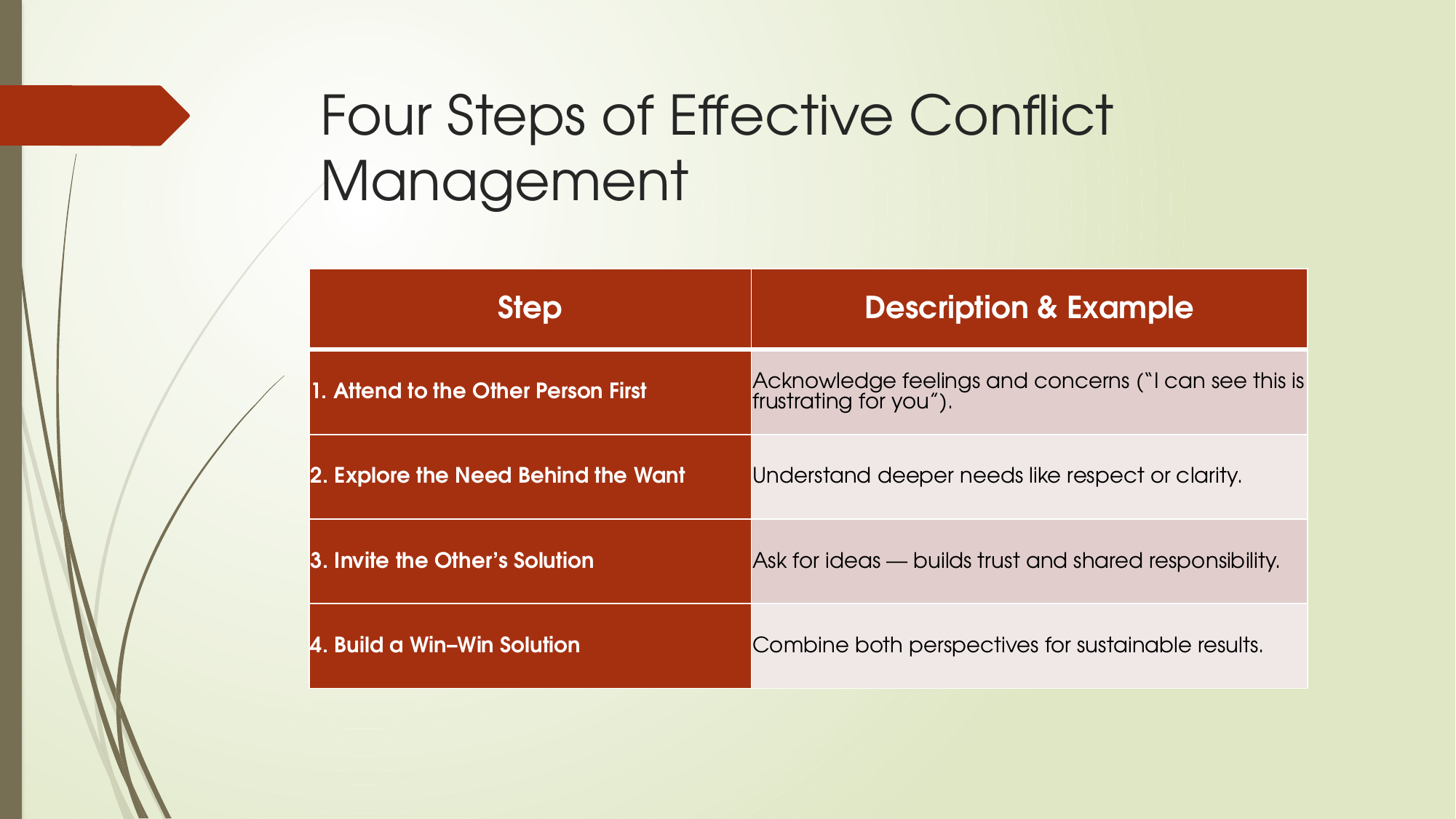

# Four Steps of Effective Conflict Management
| Step | Description & Example |
| --- | --- |
| 1. Attend to the Other Person First | Acknowledge feelings and concerns (“I can see this is frustrating for you”). |
| 2. Explore the Need Behind the Want | Understand deeper needs like respect or clarity. |
| 3. Invite the Other’s Solution | Ask for ideas — builds trust and shared responsibility. |
| 4. Build a Win–Win Solution | Combine both perspectives for sustainable results. |